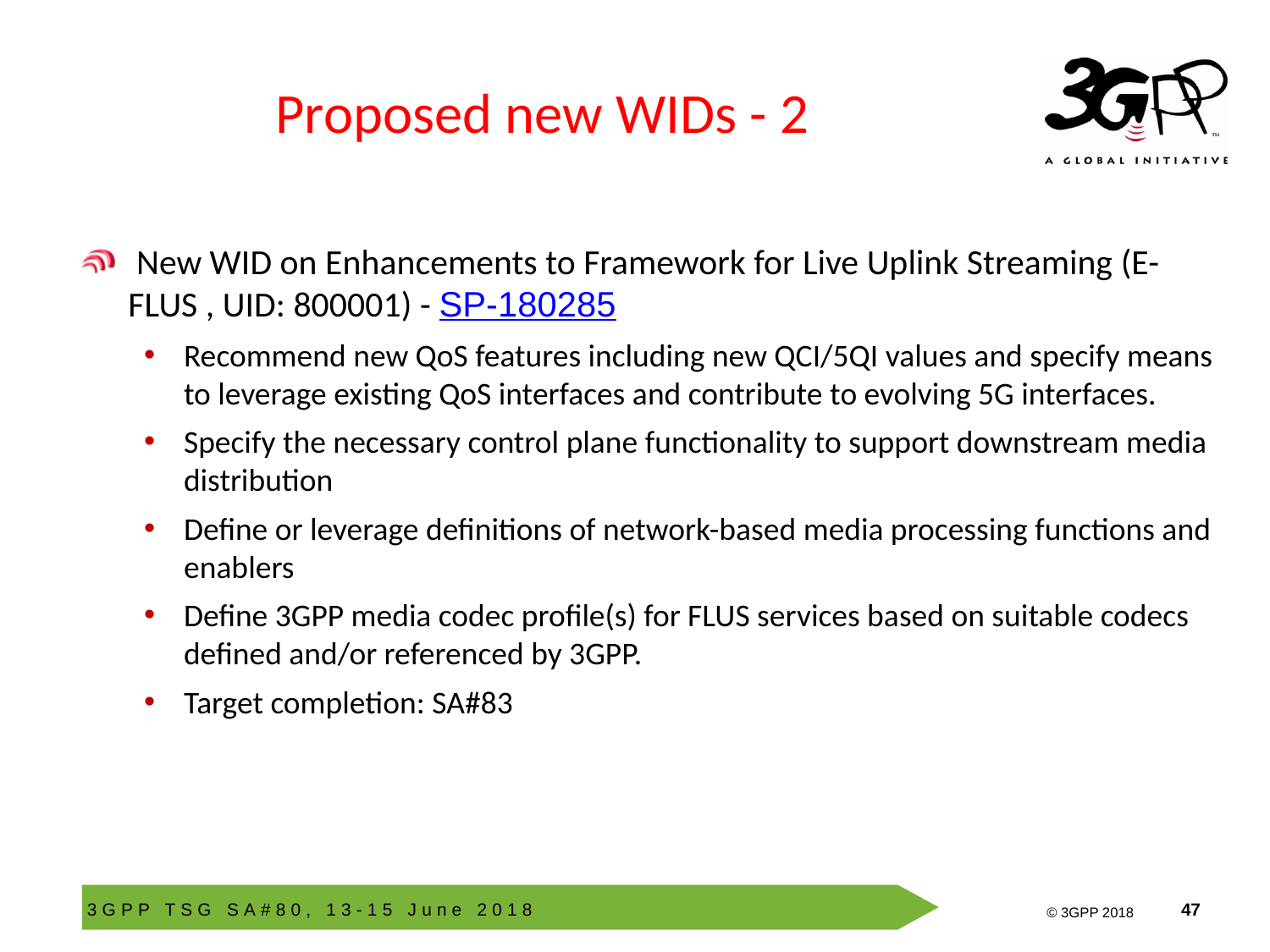

# Proposed new WIDs - 2

 New WID on Enhancements to Framework for Live Uplink Streaming (E-FLUS , UID: 800001) - SP-180285
Recommend new QoS features including new QCI/5QI values and specify means to leverage existing QoS interfaces and contribute to evolving 5G interfaces.
Specify the necessary control plane functionality to support downstream media distribution
Define or leverage definitions of network-based media processing functions and enablers
Define 3GPP media codec profile(s) for FLUS services based on suitable codecs defined and/or referenced by 3GPP.
Target completion: SA#83